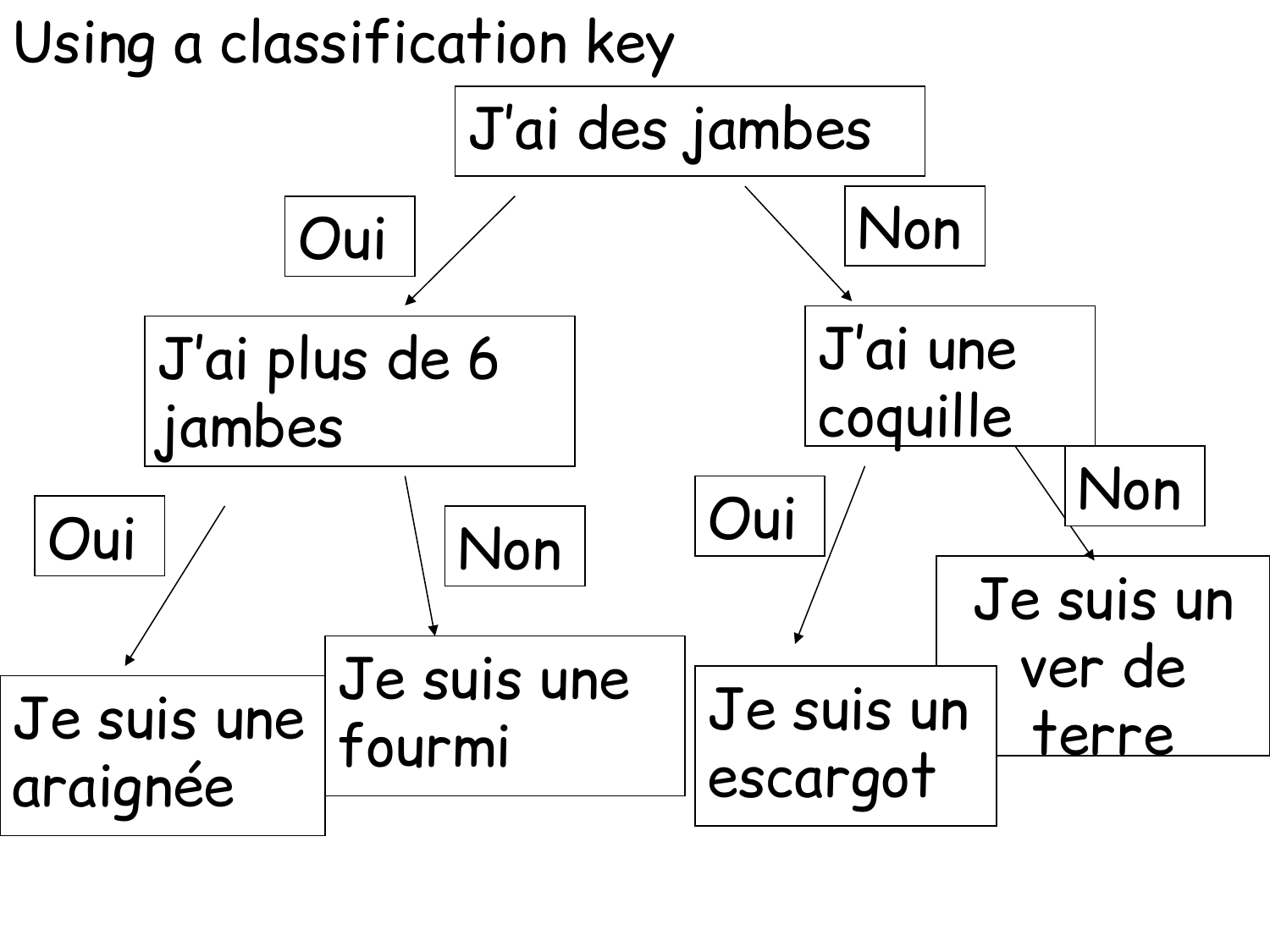

Using a classification key
J’ai des jambes

Non
Oui

J’ai une coquille
J’ai plus de 6 jambes

Non

Oui
Oui

Non
Je suis un ver de terre
Je suis une fourmi
Je suis un escargot
Je suis une araignée